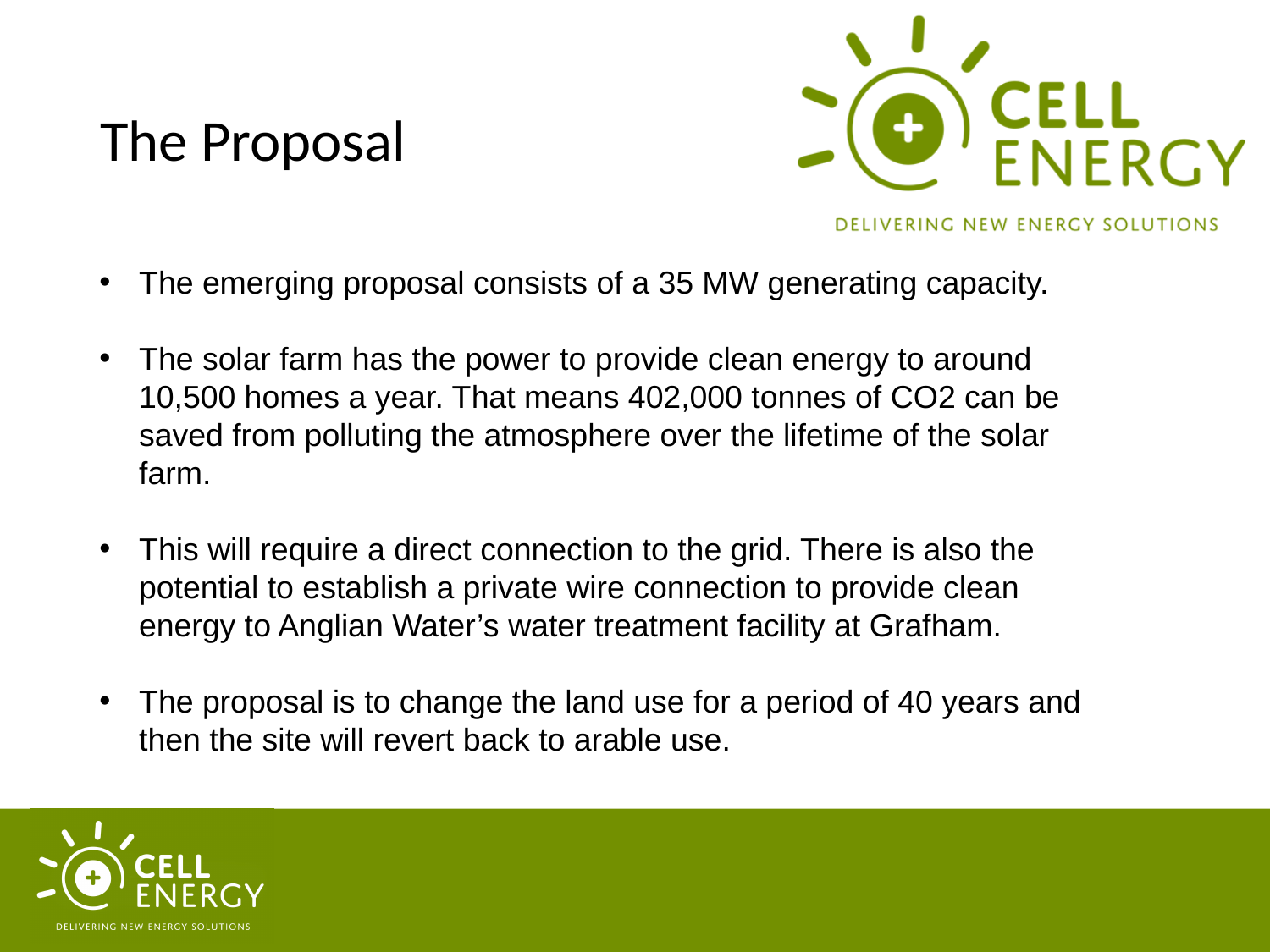

# The Proposal
The emerging proposal consists of a 35 MW generating capacity.

The solar farm has the power to provide clean energy to around 10,500 homes a year. That means 402,000 tonnes of CO2 can be saved from polluting the atmosphere over the lifetime of the solar farm.

This will require a direct connection to the grid. There is also the potential to establish a private wire connection to provide clean energy to Anglian Water’s water treatment facility at Grafham.

The proposal is to change the land use for a period of 40 years and then the site will revert back to arable use.